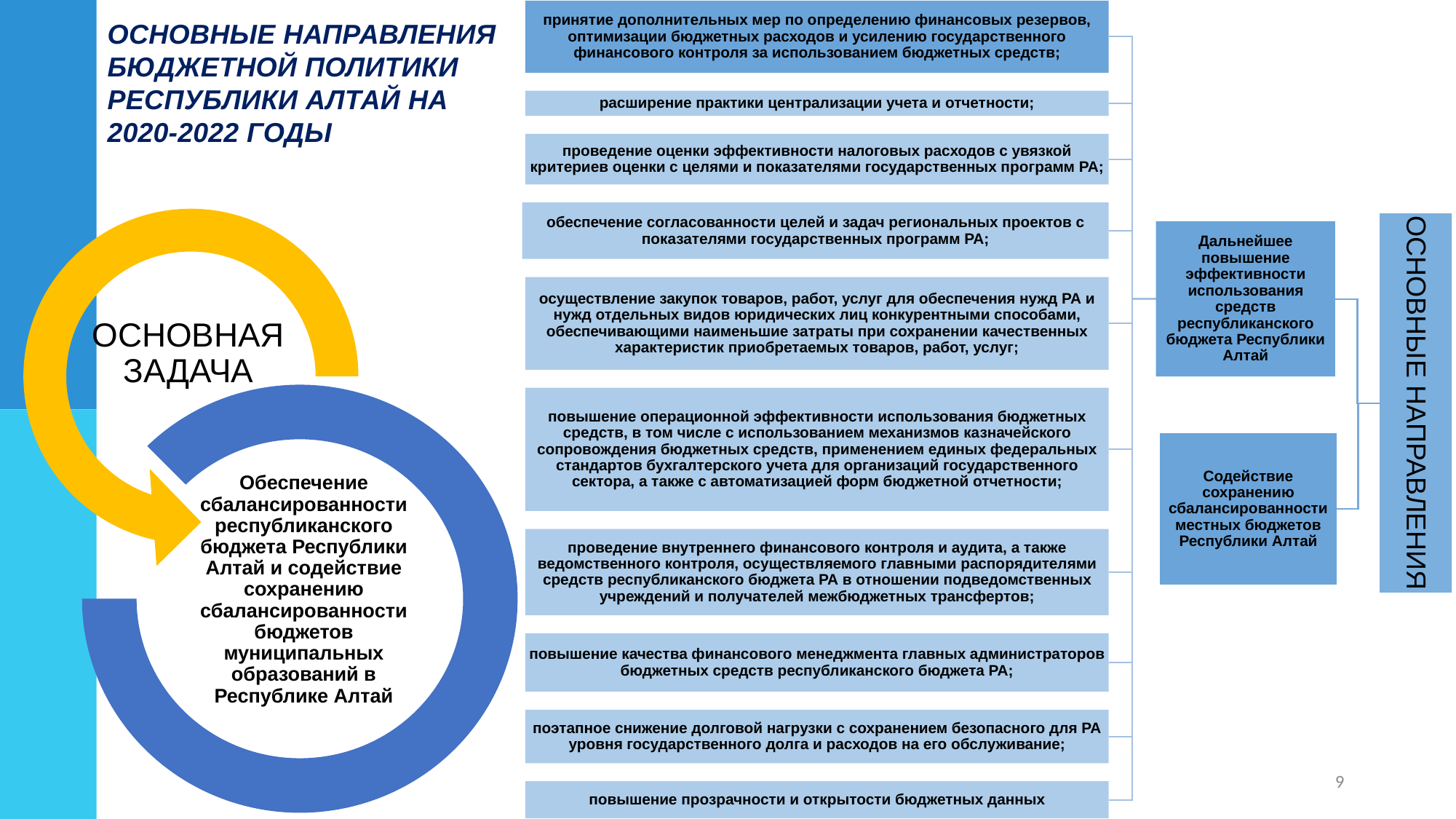

ОСНОВНЫЕ НАПРАВЛЕНИЯ
Дальнейшее повышение эффективности использования средств республиканского бюджета Республики Алтай
принятие дополнительных мер по определению финансовых резервов, оптимизации бюджетных расходов и усилению государственного финансового контроля за использованием бюджетных средств;
расширение практики централизации учета и отчетности;
проведение оценки эффективности налоговых расходов с увязкой критериев оценки с целями и показателями государственных программ РА;
обеспечение согласованности целей и задач региональных проектов с показателями государственных программ РА;
осуществление закупок товаров, работ, услуг для обеспечения нужд РА и нужд отдельных видов юридических лиц конкурентными способами, обеспечивающими наименьшие затраты при сохранении качественных характеристик приобретаемых товаров, работ, услуг;
повышение операционной эффективности использования бюджетных средств, в том числе с использованием механизмов казначейского сопровождения бюджетных средств, применением единых федеральных стандартов бухгалтерского учета для организаций государственного сектора, а также с автоматизацией форм бюджетной отчетности;
проведение внутреннего финансового контроля и аудита, а также ведомственного контроля, осуществляемого главными распорядителями средств республиканского бюджета РА в отношении подведомственных учреждений и получателей межбюджетных трансфертов;
повышение качества финансового менеджмента главных администраторов бюджетных средств республиканского бюджета РА;
поэтапное снижение долговой нагрузки с сохранением безопасного для РА уровня государственного долга и расходов на его обслуживание;
повышение прозрачности и открытости бюджетных данных
Содействие сохранению сбалансированности местных бюджетов Республики Алтай
ОСНОВНЫЕ НАПРАВЛЕНИЯ БЮДЖЕТНОЙ ПОЛИТИКИ РЕСПУБЛИКИ АЛТАЙ НА 2020-2022 ГОДЫ
ОСНОВНАЯ ЗАДАЧА
Обеспечение сбалансированности республиканского бюджета Республики Алтай и содействие сохранению сбалансированности бюджетов муниципальных образований в Республике Алтай

9